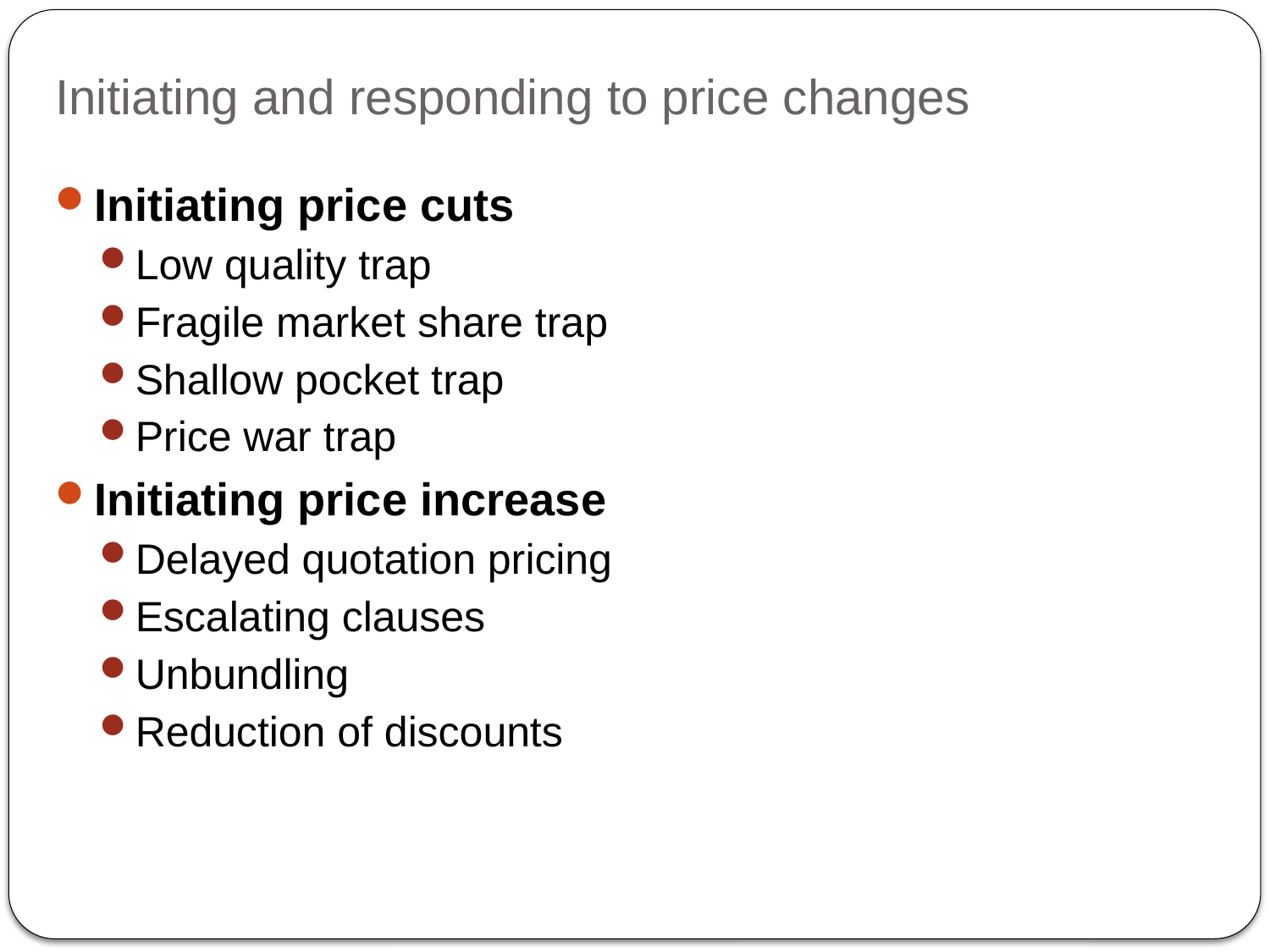

# Initiating and responding to price changes
Initiating price cuts
Low quality trap
Fragile market share trap
Shallow pocket trap
Price war trap
Initiating price increase
Delayed quotation pricing
Escalating clauses
Unbundling
Reduction of discounts